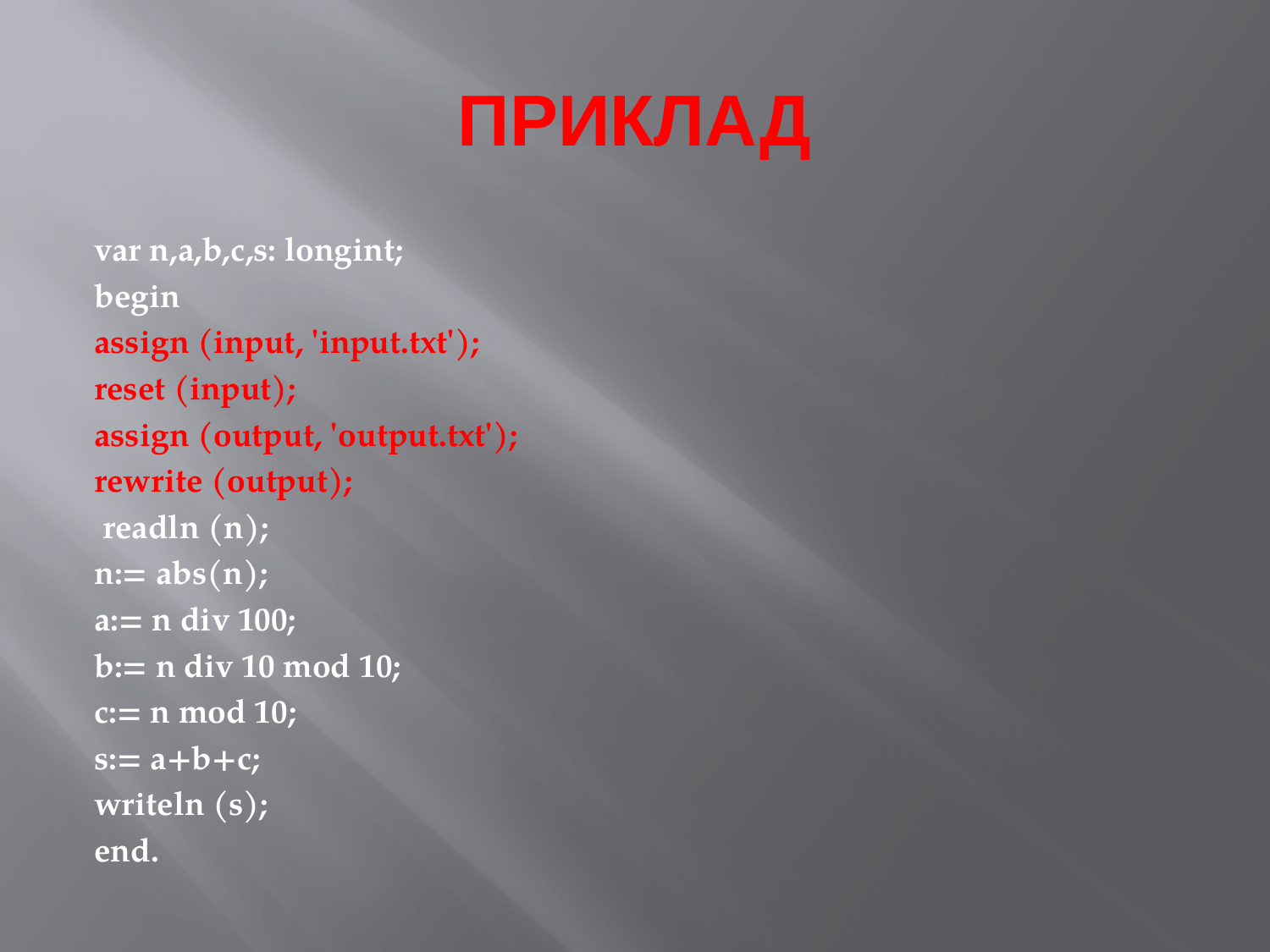

# ПРИКЛАД
var n,a,b,c,s: longint;
begin
assign (input, 'input.txt');
reset (input);
assign (output, 'output.txt');
rewrite (output);
 readln (n);
n:= abs(n);
a:= n div 100;
b:= n div 10 mod 10;
c:= n mod 10;
s:= a+b+c;
writeln (s);
end.